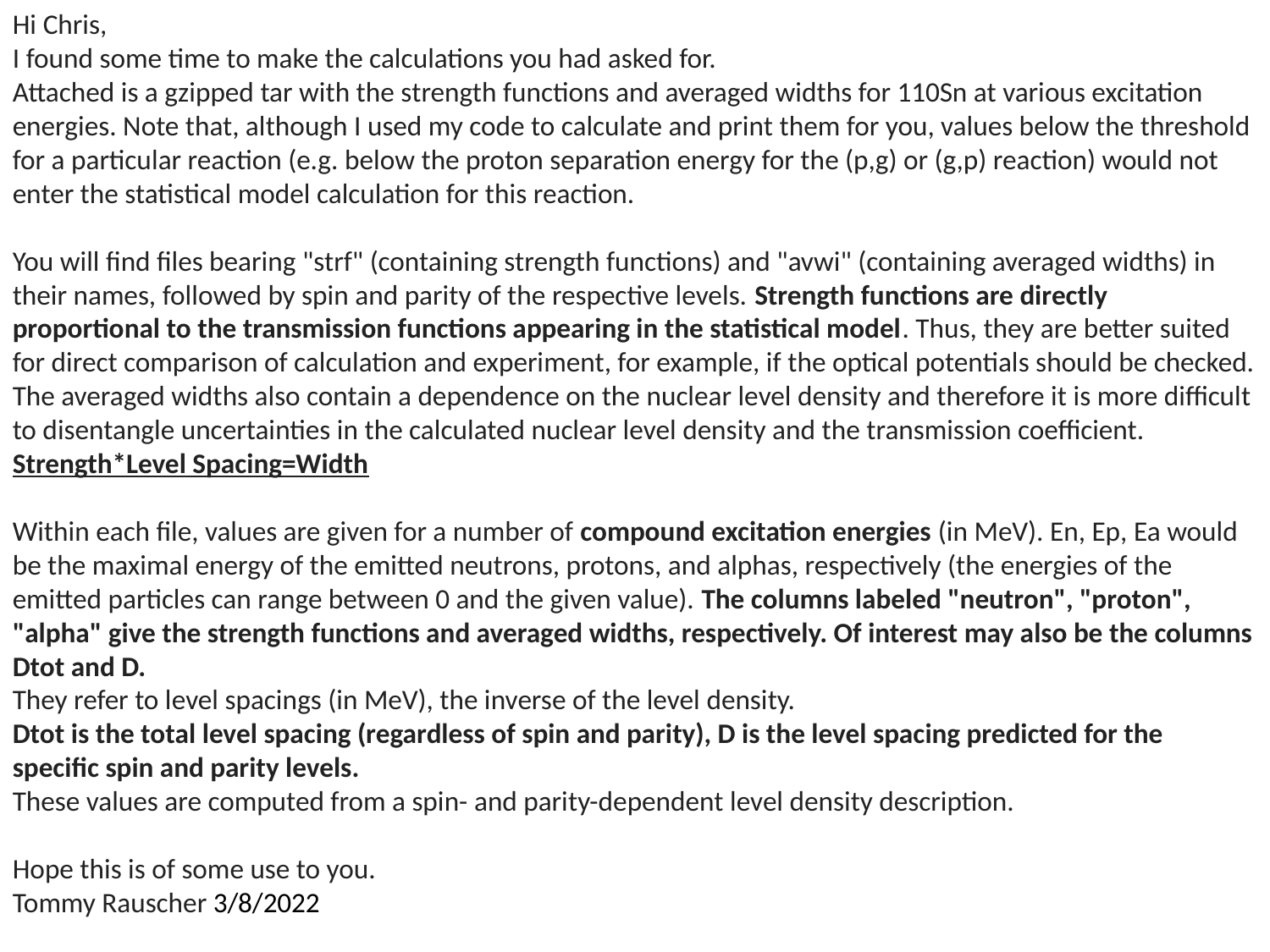

Hi Chris,
I found some time to make the calculations you had asked for.
Attached is a gzipped tar with the strength functions and averaged widths for 110Sn at various excitation energies. Note that, although I used my code to calculate and print them for you, values below the threshold for a particular reaction (e.g. below the proton separation energy for the (p,g) or (g,p) reaction) would not enter the statistical model calculation for this reaction.
You will find files bearing "strf" (containing strength functions) and "avwi" (containing averaged widths) in their names, followed by spin and parity of the respective levels. Strength functions are directly proportional to the transmission functions appearing in the statistical model. Thus, they are better suited for direct comparison of calculation and experiment, for example, if the optical potentials should be checked. The averaged widths also contain a dependence on the nuclear level density and therefore it is more difficult to disentangle uncertainties in the calculated nuclear level density and the transmission coefficient. Strength*Level Spacing=Width
Within each file, values are given for a number of compound excitation energies (in MeV). En, Ep, Ea would be the maximal energy of the emitted neutrons, protons, and alphas, respectively (the energies of the emitted particles can range between 0 and the given value). The columns labeled "neutron", "proton", "alpha" give the strength functions and averaged widths, respectively. Of interest may also be the columns Dtot and D.
They refer to level spacings (in MeV), the inverse of the level density.
Dtot is the total level spacing (regardless of spin and parity), D is the level spacing predicted for the specific spin and parity levels.
These values are computed from a spin- and parity-dependent level density description.
Hope this is of some use to you.
Tommy Rauscher 3/8/2022